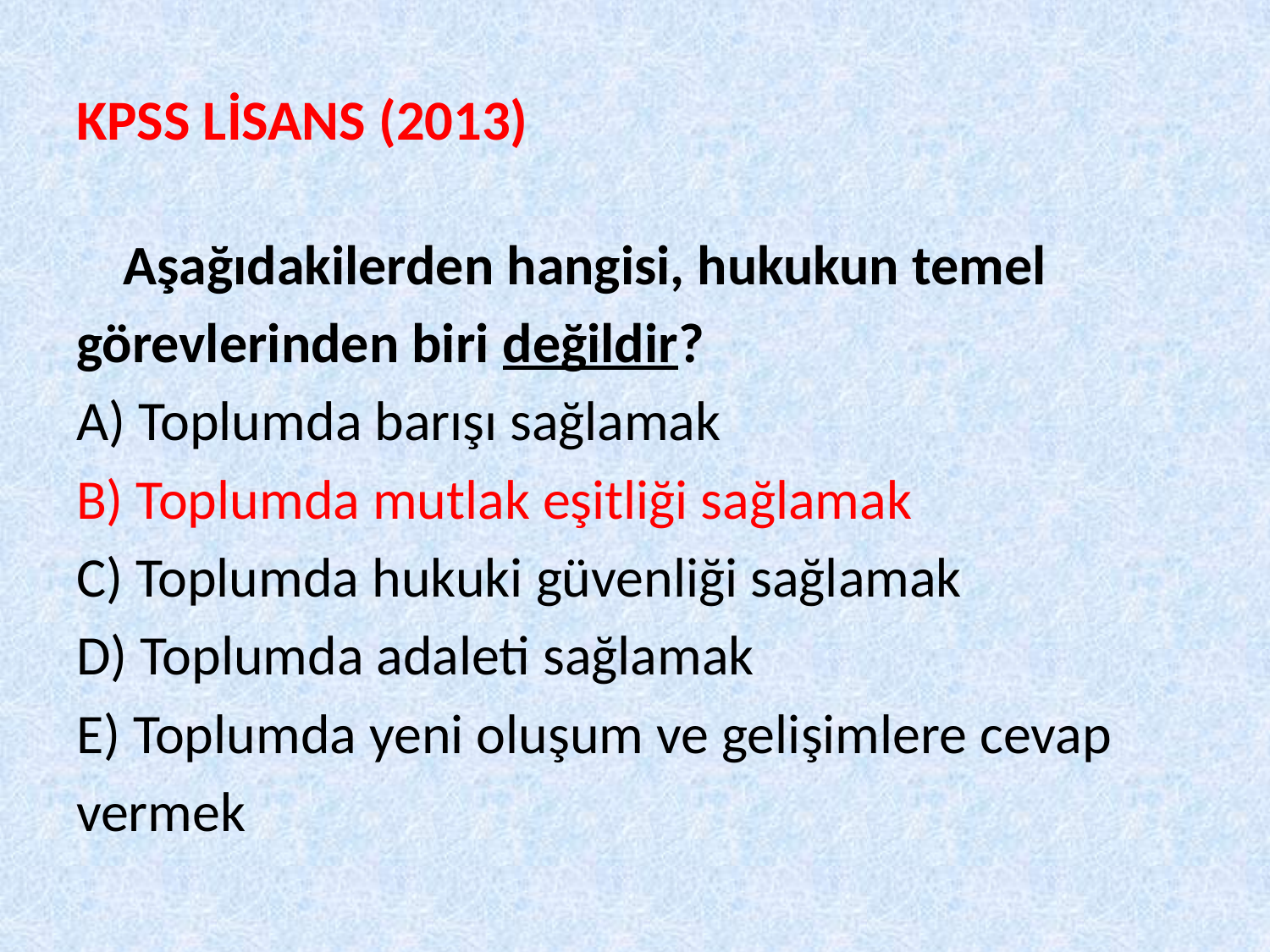

# KPSS LİSANS (2013)
	Aşağıdakilerden hangisi, hukukun temel
görevlerinden biri değildir?
A) Toplumda barışı sağlamak
B) Toplumda mutlak eşitliği sağlamak
C) Toplumda hukuki güvenliği sağlamak
D) Toplumda adaleti sağlamak
E) Toplumda yeni oluşum ve gelişimlere cevap
vermek